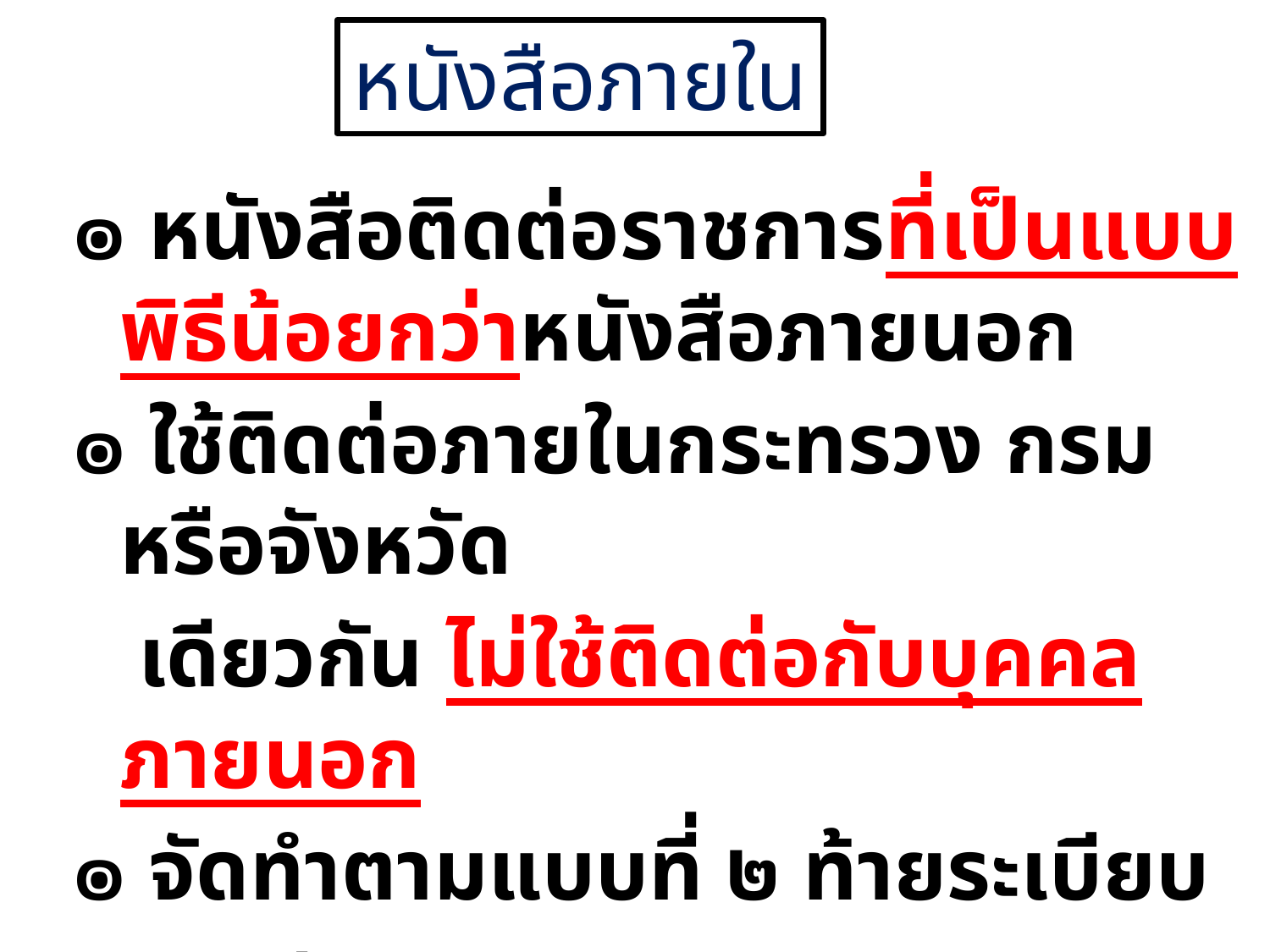

หนังสือภายใน
๏ หนังสือติดต่อราชการที่เป็นแบบพิธีน้อยกว่าหนังสือภายนอก
๏ ใช้ติดต่อภายในกระทรวง กรม หรือจังหวัด
   เดียวกัน ไม่ใช้ติดต่อกับบุคคลภายนอก
๏ จัดทำตามแบบที่ ๒ ท้ายระเบียบงานสารบรรณ
๏ ใช้กระดาษบันทึกข้อความ